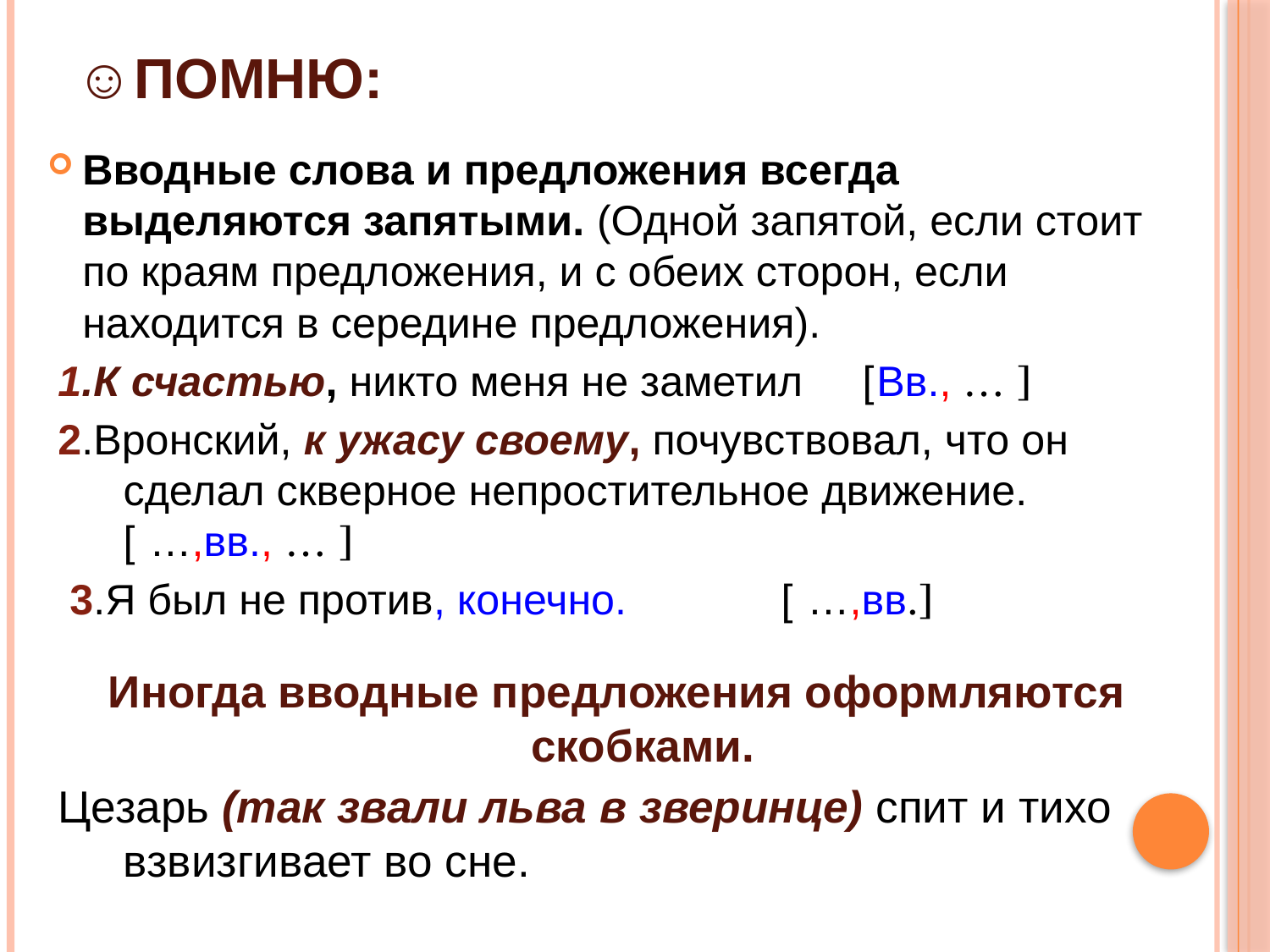

# ☺Помню:
Вводные слова и предложения всегда выделяются запятыми. (Одной запятой, если стоит по краям предложения, и с обеих сторон, если находится в середине предложения).
1.К счастью, никто меня не заметил     [Вв., … ]
2.Вронский, к ужасу своему, почувствовал, что он сделал скверное непростительное движение.     [ …,вв., … ]
 3.Я был не против, конечно.             [ …,вв.]

 Иногда вводные предложения оформляются скобками.
Цезарь (так звали льва в зверинце) спит и тихо взвизгивает во сне.